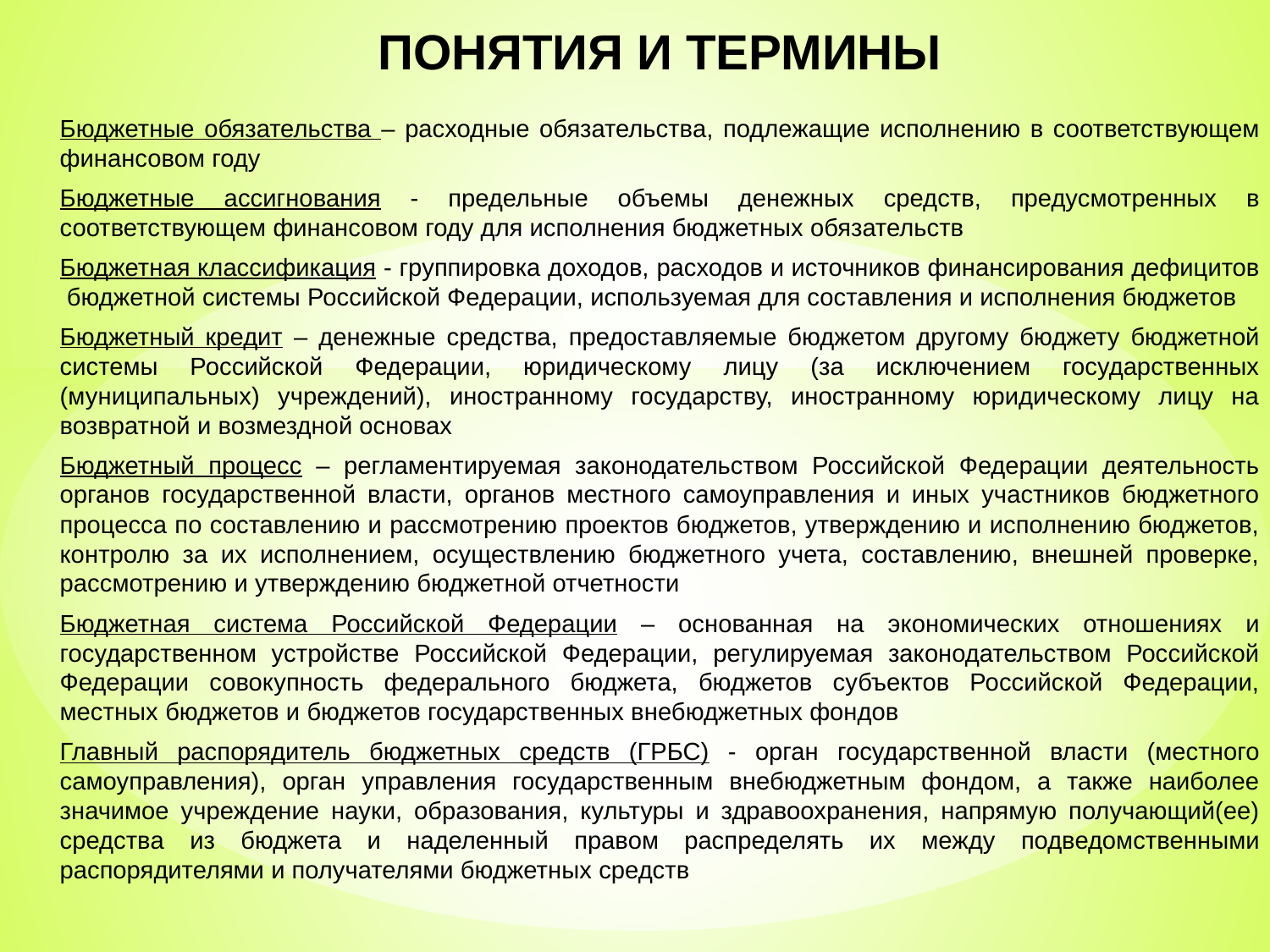

# ПОНЯТИЯ И ТЕРМИНЫ
Бюджетные обязательства – расходные обязательства, подлежащие исполнению в соответствующем финансовом году
Бюджетные ассигнования - предельные объемы денежных средств, предусмотренных в соответствующем финансовом году для исполнения бюджетных обязательств
Бюджетная классификация - группировка доходов, расходов и источников финансирования дефицитов  бюджетной системы Российской Федерации, используемая для составления и исполнения бюджетов
Бюджетный кредит – денежные средства, предоставляемые бюджетом другому бюджету бюджетной системы Российской Федерации, юридическому лицу (за исключением государственных (муниципальных) учреждений), иностранному государству, иностранному юридическому лицу на возвратной и возмездной основах
Бюджетный процесс – регламентируемая законодательством Российской Федерации деятельность органов государственной власти, органов местного самоуправления и иных участников бюджетного процесса по составлению и рассмотрению проектов бюджетов, утверждению и исполнению бюджетов, контролю за их исполнением, осуществлению бюджетного учета, составлению, внешней проверке, рассмотрению и утверждению бюджетной отчетности
Бюджетная система Российской Федерации – основанная на экономических отношениях и государственном устройстве Российской Федерации, регулируемая законодательством Российской Федерации совокупность федерального бюджета, бюджетов субъектов Российской Федерации, местных бюджетов и бюджетов государственных внебюджетных фондов
Главный распорядитель бюджетных средств (ГРБС) - орган государственной власти (местного самоуправления), орган управления государственным внебюджетным фондом, а также наиболее значимое учреждение науки, образования, культуры и здравоохранения, напрямую получающий(ее) средства из бюджета и наделенный правом распределять их между подведомственными распорядителями и получателями бюджетных средств